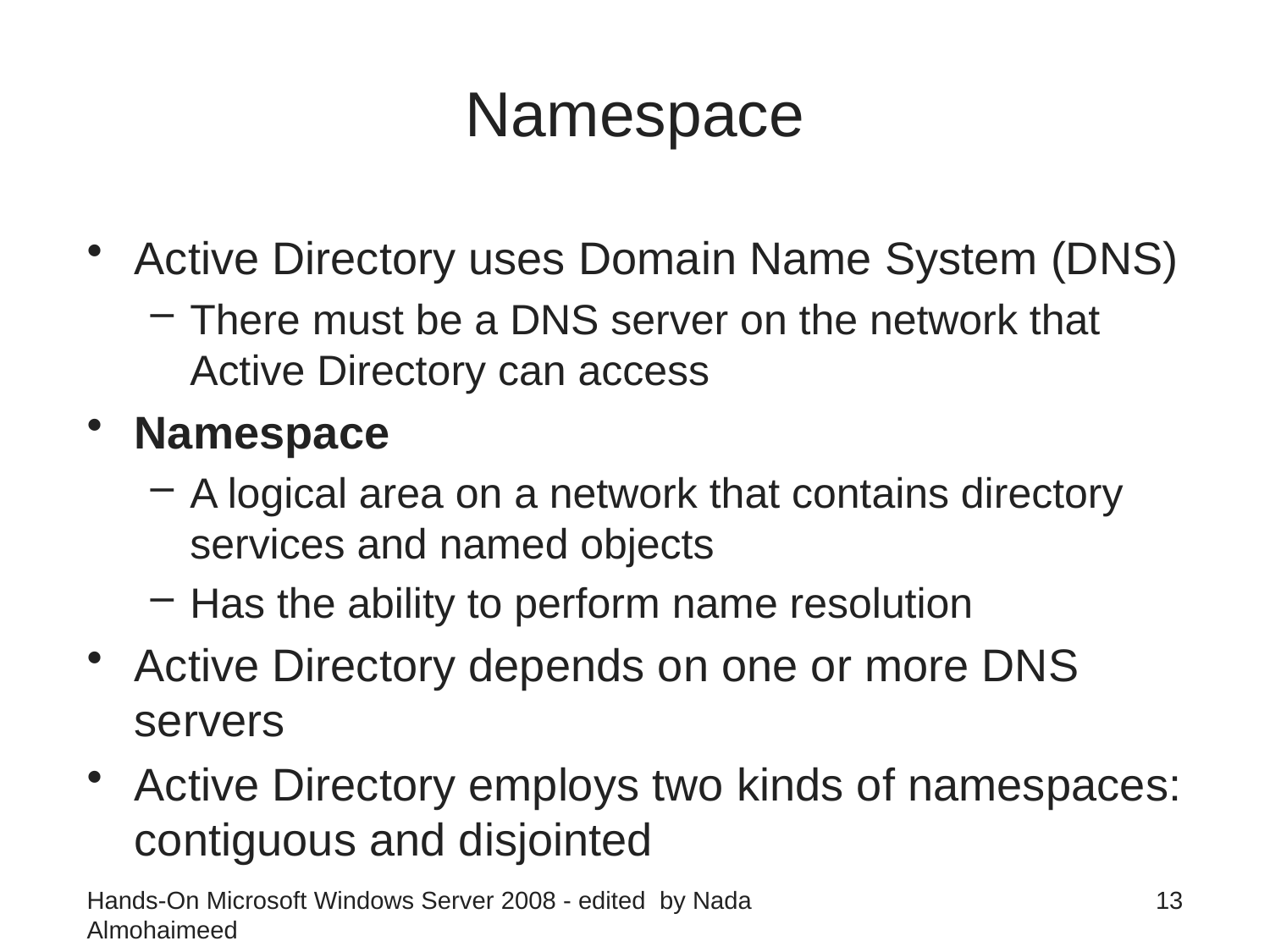

# Namespace
Active Directory uses Domain Name System (DNS)
There must be a DNS server on the network that Active Directory can access
Namespace
A logical area on a network that contains directory services and named objects
Has the ability to perform name resolution
Active Directory depends on one or more DNS servers
Active Directory employs two kinds of namespaces: contiguous and disjointed
Hands-On Microsoft Windows Server 2008 - edited  by Nada Almohaimeed
13